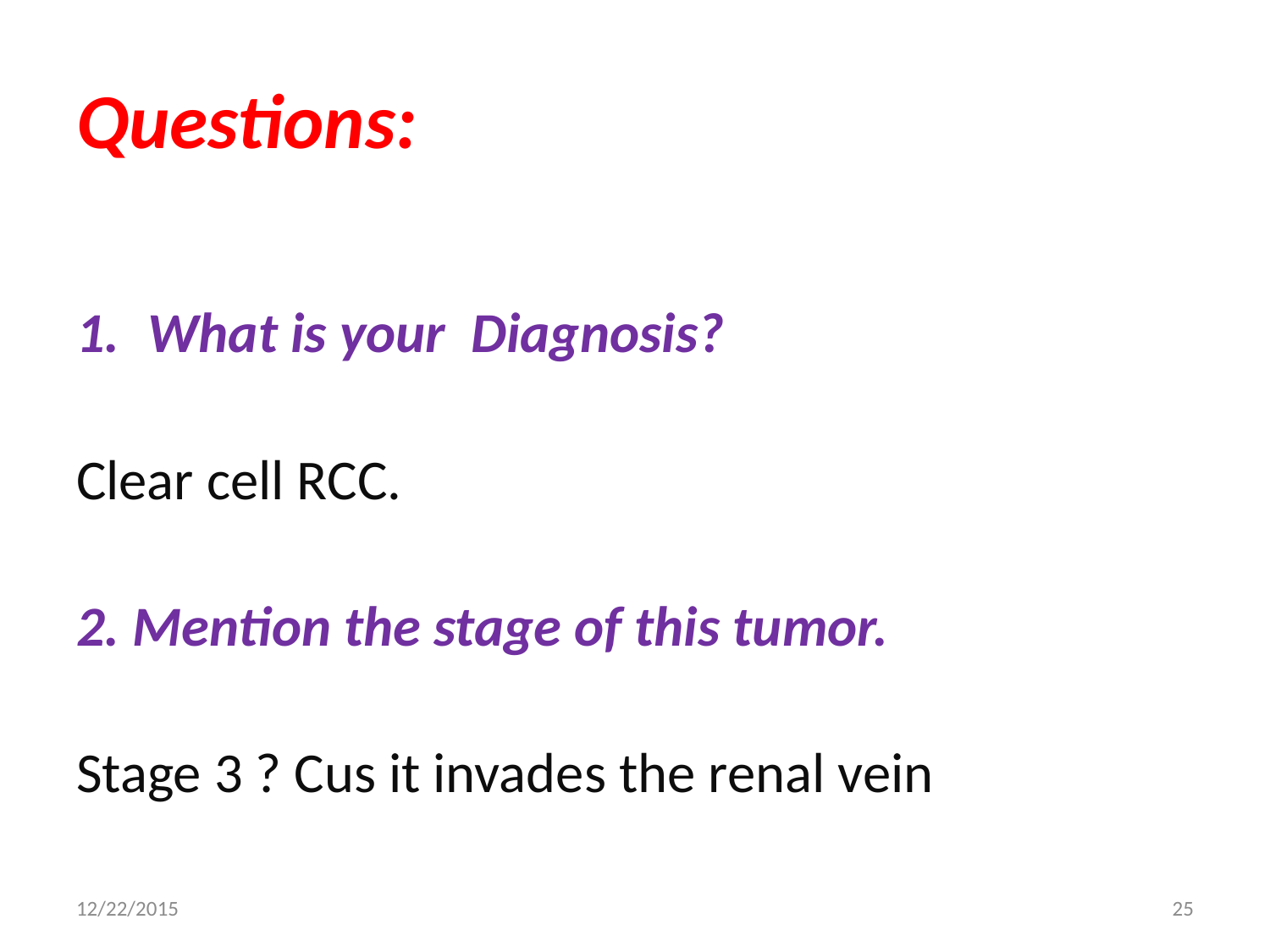

# Questions:
What is your  Diagnosis?
Clear cell RCC.
2. Mention the stage of this tumor.
Stage 3 ? Cus it invades the renal vein
12/22/2015
25